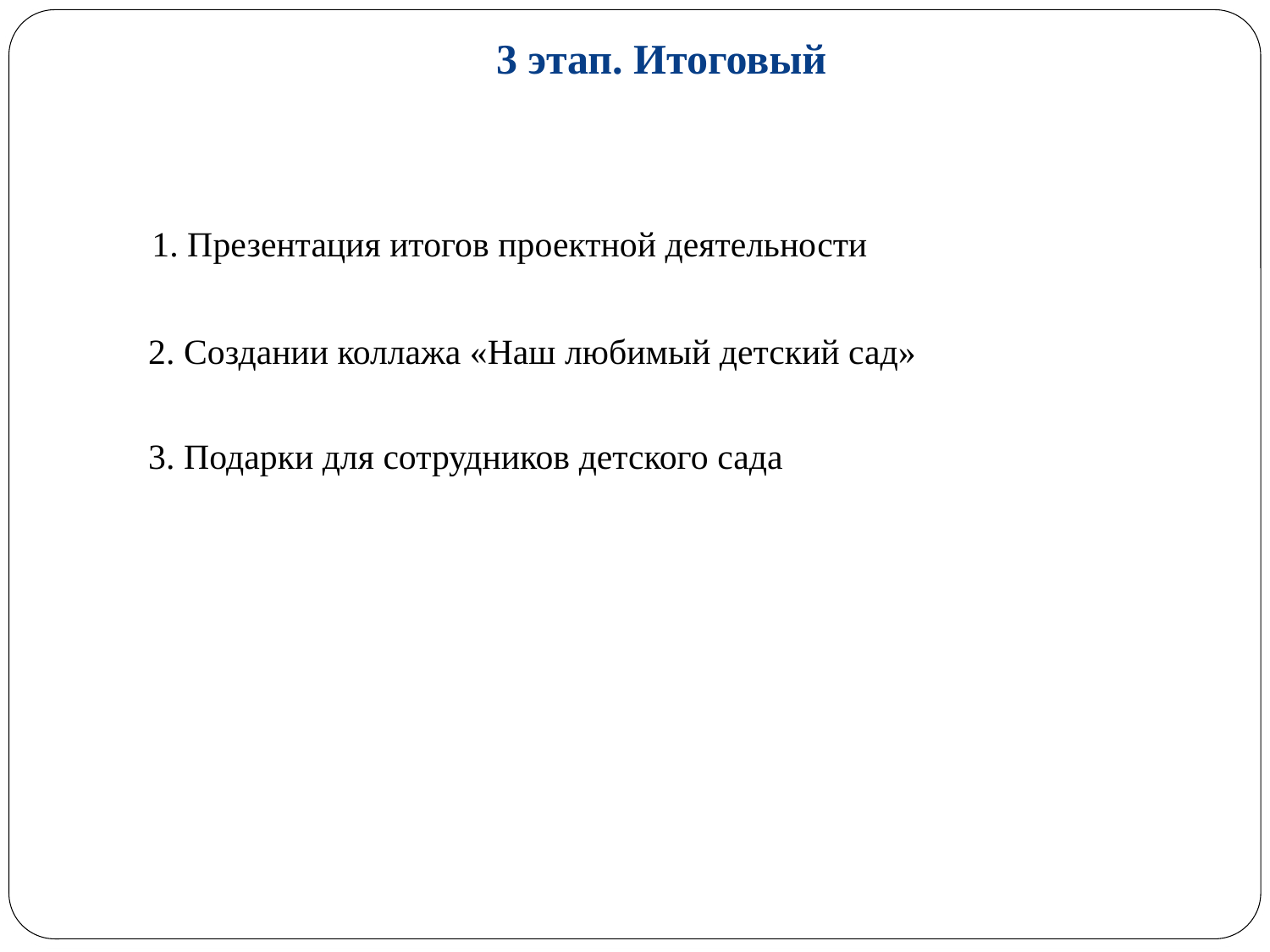

# 3 этап. Итоговый
 1. Презентация итогов проектной деятельности

 2. Создании коллажа «Наш любимый детский сад»

 3. Подарки для сотрудников детского сада